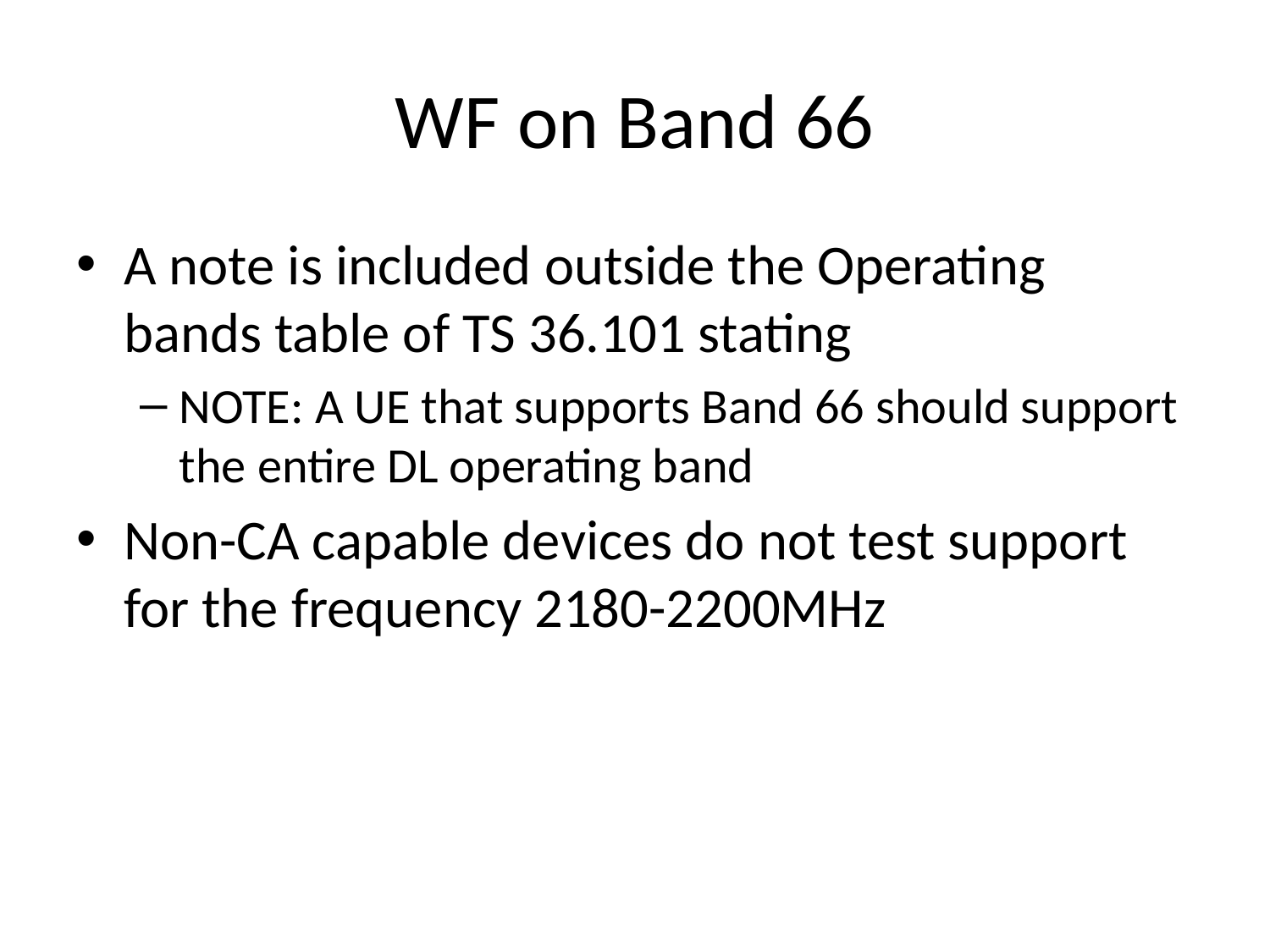

# WF on Band 66
A note is included outside the Operating bands table of TS 36.101 stating
NOTE: A UE that supports Band 66 should support the entire DL operating band
Non-CA capable devices do not test support for the frequency 2180-2200MHz